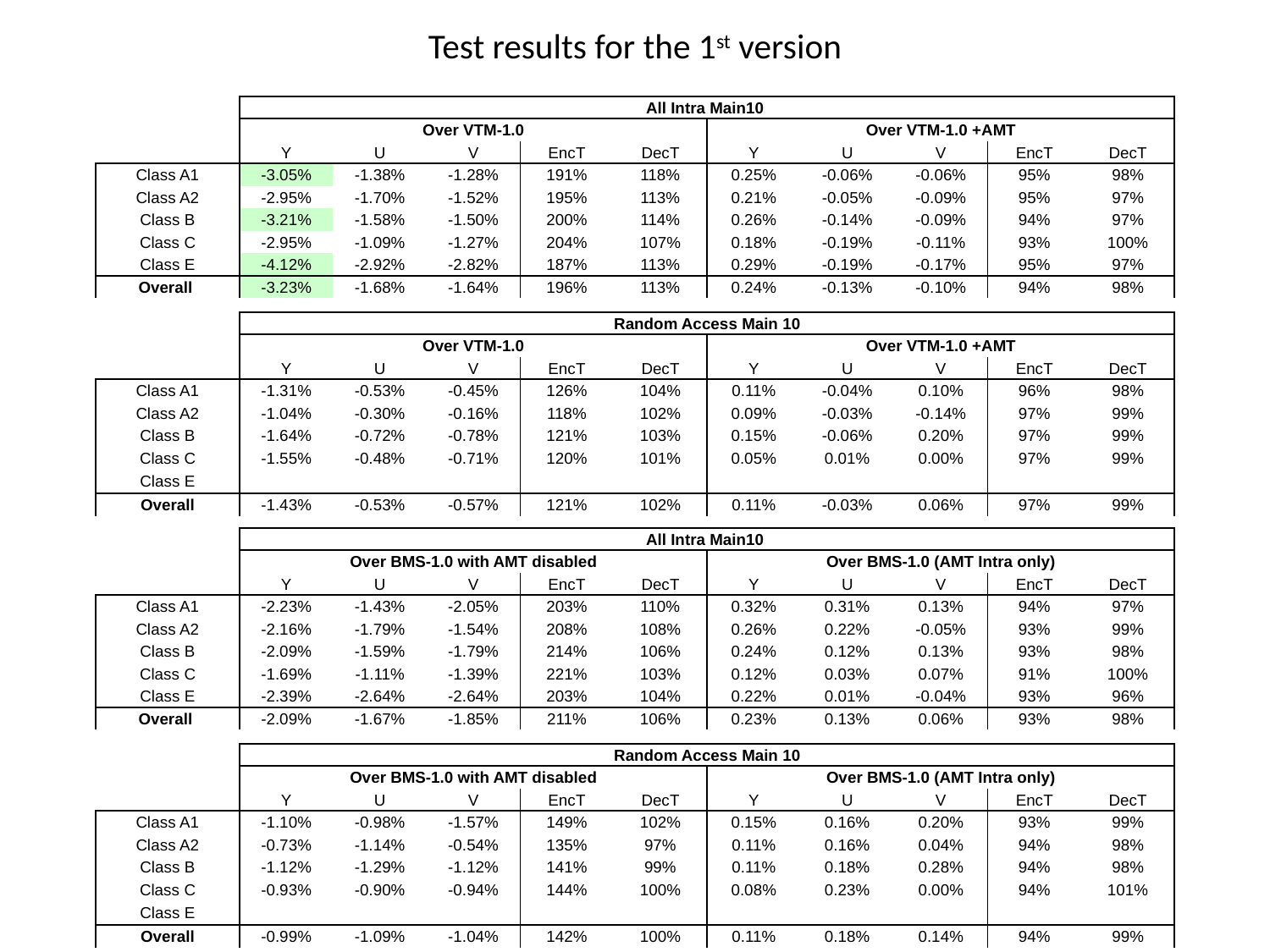

# Test results for the 1st version
|  | All Intra Main10 |  |  |  |  |  |  |  |  |  |
| --- | --- | --- | --- | --- | --- | --- | --- | --- | --- | --- |
|  | Over VTM-1.0 |  |  |  |  | Over VTM-1.0 +AMT |  |  |  |  |
|  | Y | U | V | EncT | DecT | Y | U | V | EncT | DecT |
| Class A1 | -3.05% | -1.38% | -1.28% | 191% | 118% | 0.25% | -0.06% | -0.06% | 95% | 98% |
| Class A2 | -2.95% | -1.70% | -1.52% | 195% | 113% | 0.21% | -0.05% | -0.09% | 95% | 97% |
| Class B | -3.21% | -1.58% | -1.50% | 200% | 114% | 0.26% | -0.14% | -0.09% | 94% | 97% |
| Class C | -2.95% | -1.09% | -1.27% | 204% | 107% | 0.18% | -0.19% | -0.11% | 93% | 100% |
| Class E | -4.12% | -2.92% | -2.82% | 187% | 113% | 0.29% | -0.19% | -0.17% | 95% | 97% |
| Overall | -3.23% | -1.68% | -1.64% | 196% | 113% | 0.24% | -0.13% | -0.10% | 94% | 98% |
|  | Random Access Main 10 |  |  |  |  |  |  |  |  |  |
| --- | --- | --- | --- | --- | --- | --- | --- | --- | --- | --- |
|  | Over VTM-1.0 |  |  |  |  | Over VTM-1.0 +AMT |  |  |  |  |
|  | Y | U | V | EncT | DecT | Y | U | V | EncT | DecT |
| Class A1 | -1.31% | -0.53% | -0.45% | 126% | 104% | 0.11% | -0.04% | 0.10% | 96% | 98% |
| Class A2 | -1.04% | -0.30% | -0.16% | 118% | 102% | 0.09% | -0.03% | -0.14% | 97% | 99% |
| Class B | -1.64% | -0.72% | -0.78% | 121% | 103% | 0.15% | -0.06% | 0.20% | 97% | 99% |
| Class C | -1.55% | -0.48% | -0.71% | 120% | 101% | 0.05% | 0.01% | 0.00% | 97% | 99% |
| Class E |  |  |  |  |  |  |  |  |  |  |
| Overall | -1.43% | -0.53% | -0.57% | 121% | 102% | 0.11% | -0.03% | 0.06% | 97% | 99% |
|  | All Intra Main10 |  |  |  |  |  |  |  |  |  |
| --- | --- | --- | --- | --- | --- | --- | --- | --- | --- | --- |
|  | Over BMS-1.0 with AMT disabled |  |  |  |  | Over BMS-1.0 (AMT Intra only) |  |  |  |  |
|  | Y | U | V | EncT | DecT | Y | U | V | EncT | DecT |
| Class A1 | -2.23% | -1.43% | -2.05% | 203% | 110% | 0.32% | 0.31% | 0.13% | 94% | 97% |
| Class A2 | -2.16% | -1.79% | -1.54% | 208% | 108% | 0.26% | 0.22% | -0.05% | 93% | 99% |
| Class B | -2.09% | -1.59% | -1.79% | 214% | 106% | 0.24% | 0.12% | 0.13% | 93% | 98% |
| Class C | -1.69% | -1.11% | -1.39% | 221% | 103% | 0.12% | 0.03% | 0.07% | 91% | 100% |
| Class E | -2.39% | -2.64% | -2.64% | 203% | 104% | 0.22% | 0.01% | -0.04% | 93% | 96% |
| Overall | -2.09% | -1.67% | -1.85% | 211% | 106% | 0.23% | 0.13% | 0.06% | 93% | 98% |
|  | Random Access Main 10 |  |  |  |  |  |  |  |  |  |
| --- | --- | --- | --- | --- | --- | --- | --- | --- | --- | --- |
|  | Over BMS-1.0 with AMT disabled |  |  |  |  | Over BMS-1.0 (AMT Intra only) |  |  |  |  |
|  | Y | U | V | EncT | DecT | Y | U | V | EncT | DecT |
| Class A1 | -1.10% | -0.98% | -1.57% | 149% | 102% | 0.15% | 0.16% | 0.20% | 93% | 99% |
| Class A2 | -0.73% | -1.14% | -0.54% | 135% | 97% | 0.11% | 0.16% | 0.04% | 94% | 98% |
| Class B | -1.12% | -1.29% | -1.12% | 141% | 99% | 0.11% | 0.18% | 0.28% | 94% | 98% |
| Class C | -0.93% | -0.90% | -0.94% | 144% | 100% | 0.08% | 0.23% | 0.00% | 94% | 101% |
| Class E |  |  |  |  |  |  |  |  |  |  |
| Overall | -0.99% | -1.09% | -1.04% | 142% | 100% | 0.11% | 0.18% | 0.14% | 94% | 99% |